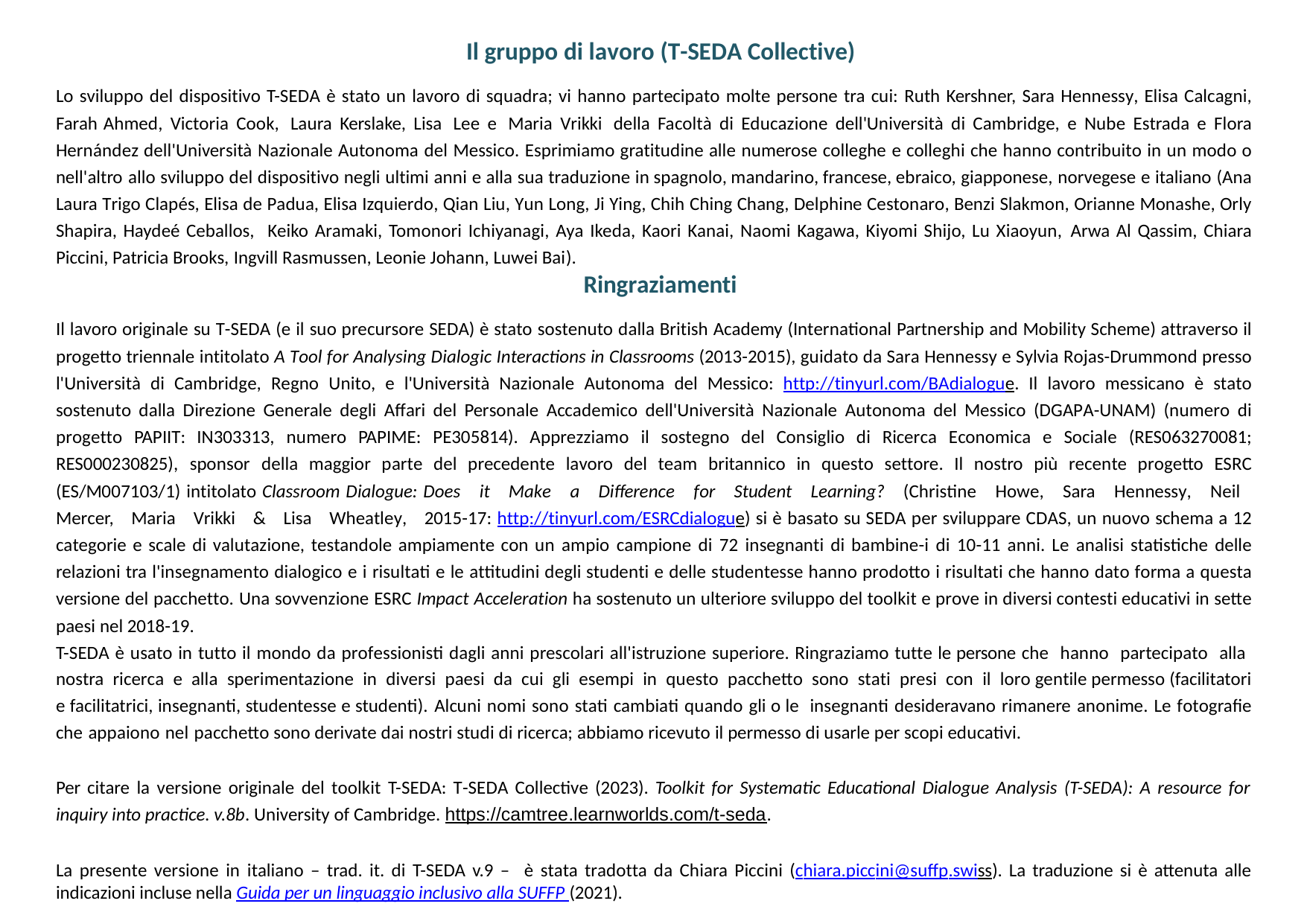

Il gruppo di lavoro (T-SEDA Collective)
Lo sviluppo del dispositivo T-SEDA è stato un lavoro di squadra; vi hanno partecipato molte persone tra cui: Ruth Kershner, Sara Hennessy, Elisa Calcagni, Farah Ahmed, Victoria Cook,  Laura Kerslake, Lisa  Lee e  Maria Vrikki  della Facoltà di Educazione dell'Università di Cambridge, e Nube Estrada e Flora Hernández dell'Università Nazionale Autonoma del Messico. Esprimiamo gratitudine alle numerose colleghe e colleghi che hanno contribuito in un modo o nell'altro allo sviluppo del dispositivo negli ultimi anni e alla sua traduzione in spagnolo, mandarino, francese, ebraico, giapponese, norvegese e italiano (Ana Laura Trigo Clapés, Elisa de Padua, Elisa Izquierdo, Qian Liu, Yun Long, Ji Ying, Chih Ching Chang, Delphine Cestonaro, Benzi Slakmon, Orianne Monashe, Orly Shapira, Haydeé Ceballos,  Keiko Aramaki, Tomonori Ichiyanagi, Aya Ikeda, Kaori Kanai, Naomi Kagawa, Kiyomi Shijo, Lu Xiaoyun, Arwa Al Qassim, Chiara Piccini, Patricia Brooks, Ingvill Rasmussen, Leonie Johann, Luwei Bai).
Ringraziamenti
Il lavoro originale su T-SEDA (e il suo precursore SEDA) è stato sostenuto dalla British Academy (International Partnership and Mobility Scheme) attraverso il progetto triennale intitolato A Tool for Analysing Dialogic Interactions in Classrooms (2013-2015), guidato da Sara Hennessy e Sylvia Rojas-Drummond presso l'Università di Cambridge, Regno Unito, e l'Università Nazionale Autonoma del Messico: http://tinyurl.com/BAdialogue. Il lavoro messicano è stato sostenuto dalla Direzione Generale degli Affari del Personale Accademico dell'Università Nazionale Autonoma del Messico (DGAPA-UNAM) (numero di progetto PAPIIT: IN303313, numero PAPIME: PE305814). Apprezziamo il sostegno del Consiglio di Ricerca Economica e Sociale (RES063270081; RES000230825), sponsor della maggior parte del precedente lavoro del team britannico in questo settore. Il nostro più recente progetto ESRC (ES/M007103/1) intitolato Classroom Dialogue: Does   it   Make   a   Difference   for   Student   Learning?   (Christine   Howe,   Sara   Hennessy,   Neil   Mercer,   Maria   Vrikki   &   Lisa   Wheatley,   2015-17: http://tinyurl.com/ESRCdialogue) si è basato su SEDA per sviluppare CDAS, un nuovo schema a 12 categorie e scale di valutazione, testandole ampiamente con un ampio campione di 72 insegnanti di bambine-i di 10-11 anni. Le analisi statistiche delle relazioni tra l'insegnamento dialogico e i risultati e le attitudini degli studenti e delle studentesse hanno prodotto i risultati che hanno dato forma a questa versione del pacchetto. Una sovvenzione ESRC Impact Acceleration ha sostenuto un ulteriore sviluppo del toolkit e prove in diversi contesti educativi in sette paesi nel 2018-19.
T-SEDA è usato in tutto il mondo da professionisti dagli anni prescolari all'istruzione superiore. Ringraziamo tutte le persone che  hanno  partecipato  alla  nostra  ricerca  e  alla  sperimentazione  in  diversi  paesi  da  cui  gli  esempi  in  questo  pacchetto  sono  stati  presi  con  il  loro gentile permesso (facilitatori e facilitatrici, insegnanti, studentesse e studenti). Alcuni nomi sono stati cambiati quando gli o le  insegnanti desideravano rimanere anonime. Le fotografie che appaiono nel pacchetto sono derivate dai nostri studi di ricerca; abbiamo ricevuto il permesso di usarle per scopi educativi.

Per citare la versione originale del toolkit T-SEDA: T-SEDA Collective (2023). Toolkit for Systematic Educational Dialogue Analysis (T-SEDA): A resource for inquiry into practice. v.8b. University of Cambridge. https://camtree.learnworlds.com/t-seda.

La presente versione in italiano – trad. it. di T-SEDA v.9 –  è stata tradotta da Chiara Piccini (chiara.piccini@suffp.swiss). La traduzione si è attenuta alle indicazioni incluse nella Guida per un linguaggio inclusivo alla SUFFP (2021).